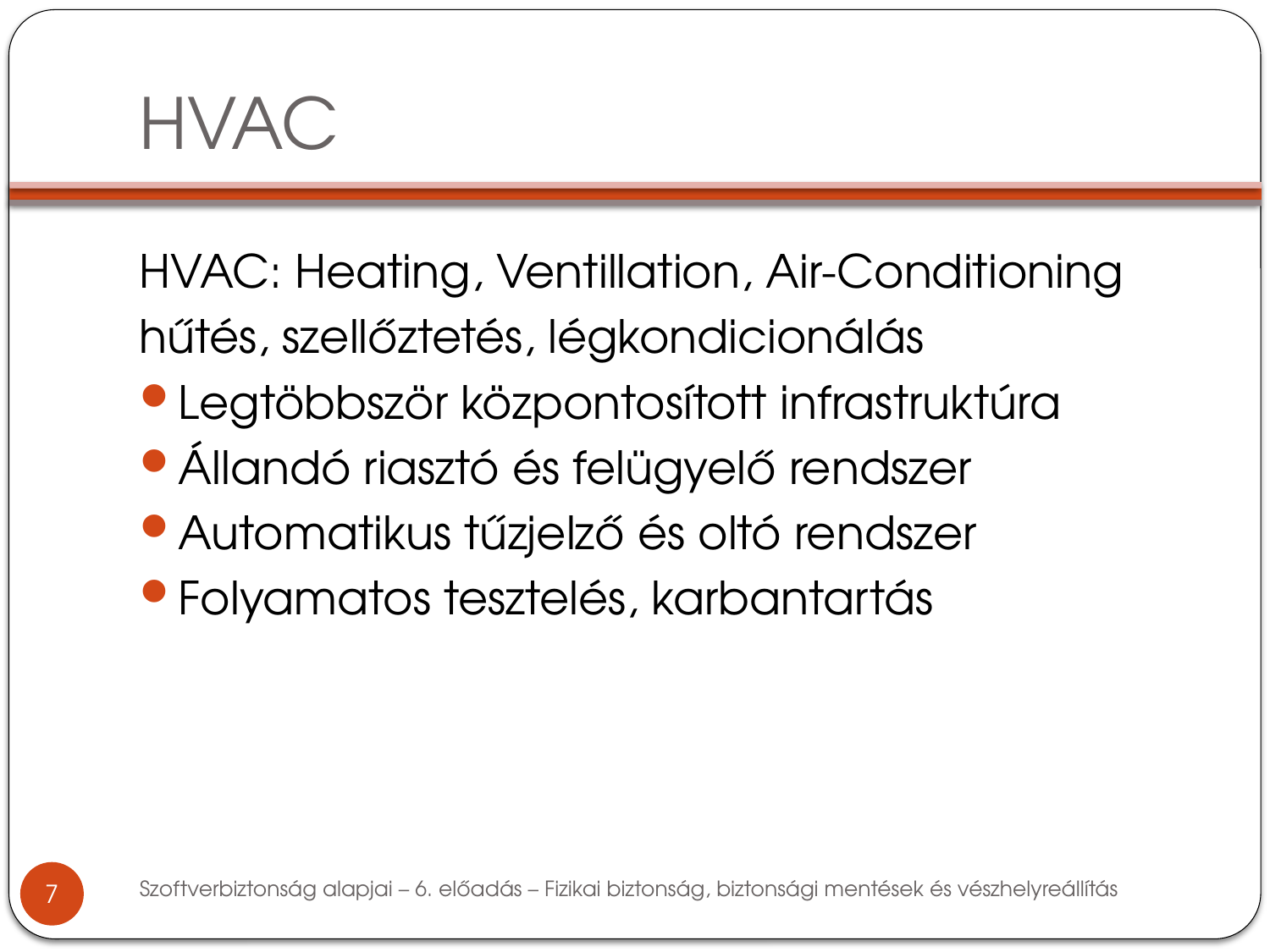

# HVAC
HVAC: Heating, Ventillation, Air-Conditioning
hűtés, szellőztetés, légkondicionálás
Legtöbbször központosított infrastruktúra
Állandó riasztó és felügyelő rendszer
Automatikus tűzjelző és oltó rendszer
Folyamatos tesztelés, karbantartás

Szoftverbiztonság alapjai – 6. előadás – Fizikai biztonság, biztonsági mentések és vészhelyreállítás
7